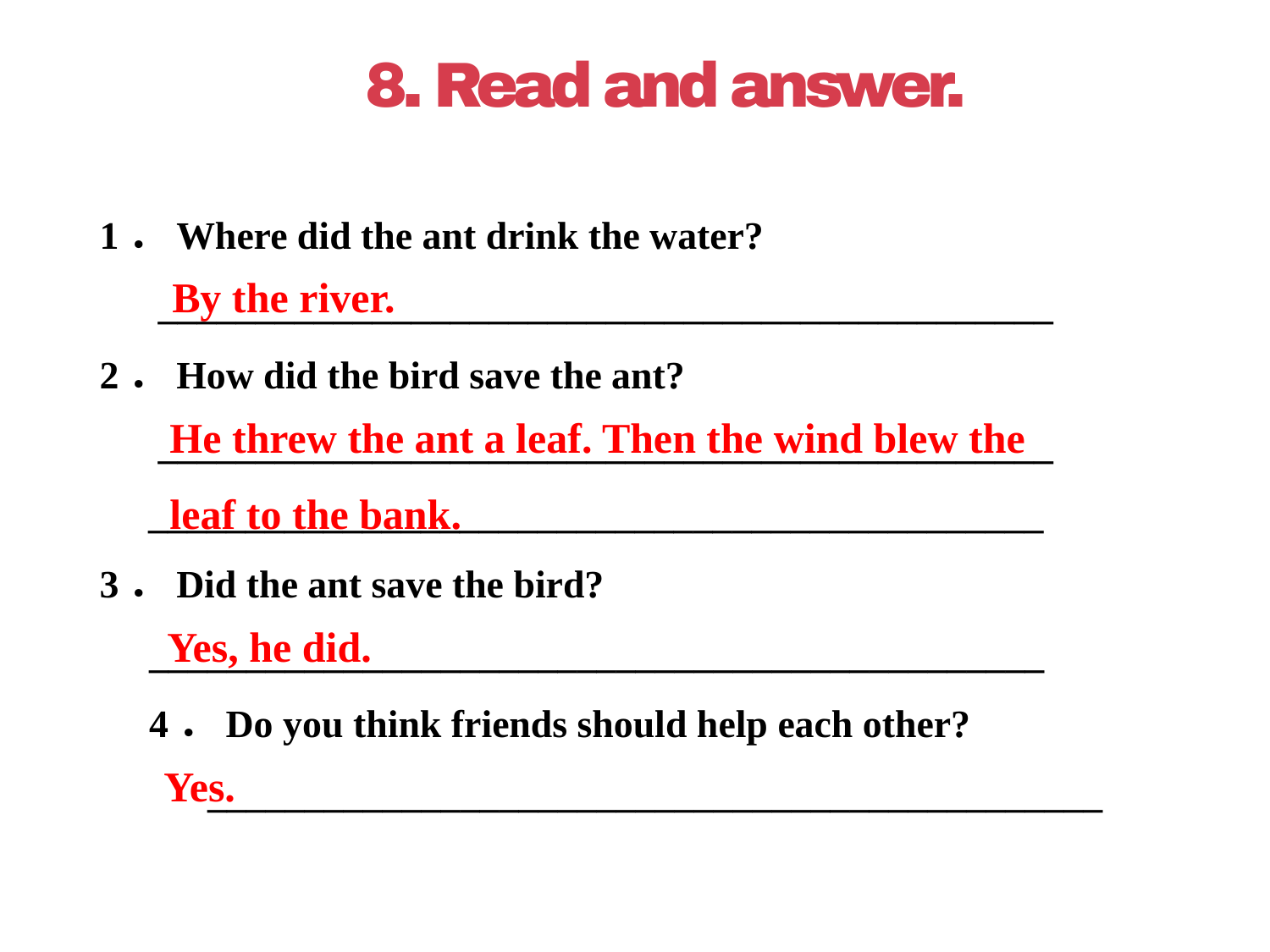

8. Read and answer.
1．Where did the ant drink the water?
      ______________________________________________
2．How did the bird save the ant?
      ______________________________________________
     ______________________________________________
3．Did the ant save the bird?
______________________________________________
4．Do you think friends should help each other?
      ______________________________________________
By the river.
He threw the ant a leaf. Then the wind blew the leaf to the bank.
Yes, he did.
Yes.